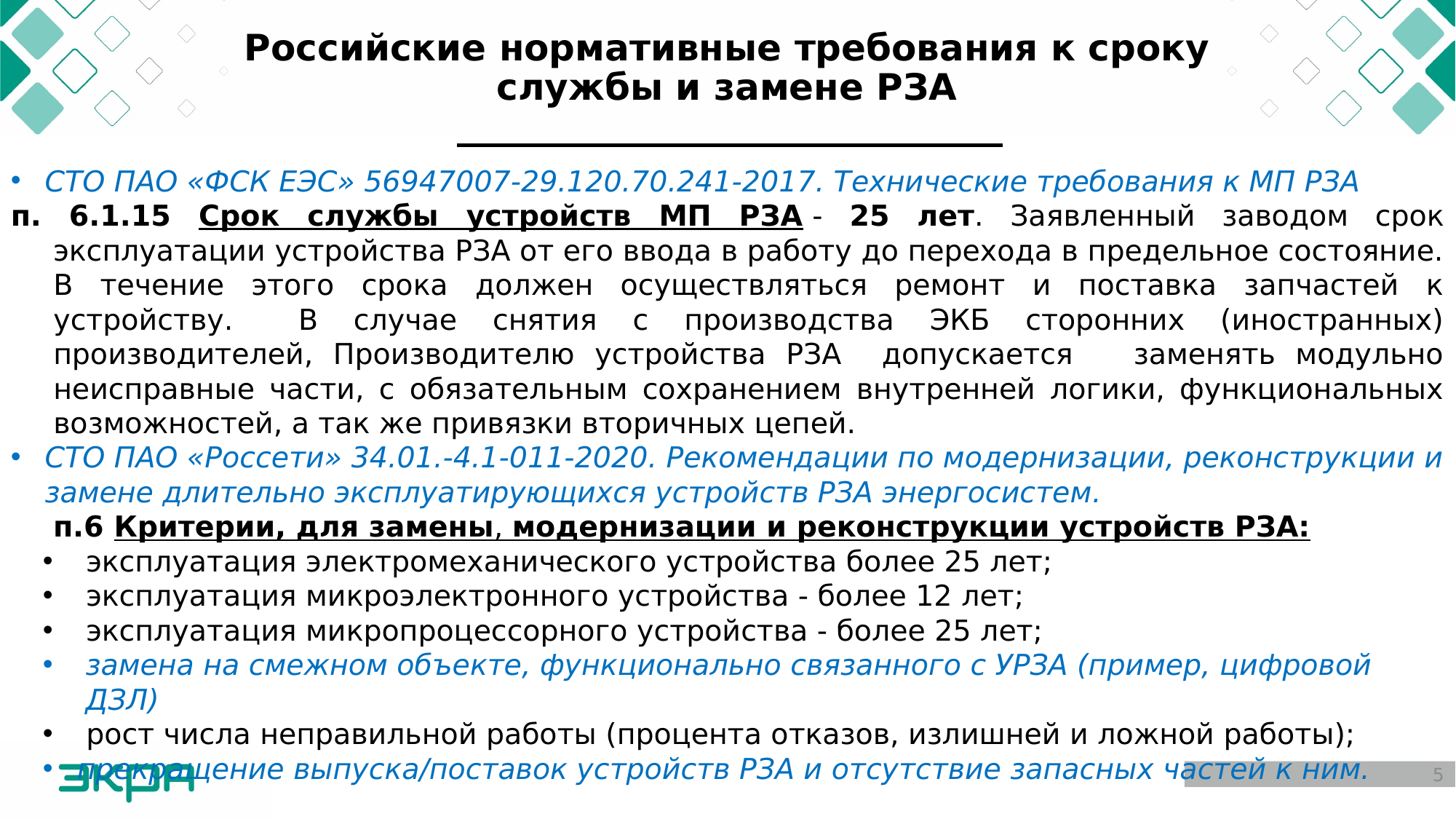

# Российские нормативные требования к сроку службы и замене РЗА
СТО ПАО «ФСК ЕЭС» 56947007-29.120.70.241-2017. Технические требования к МП РЗА
п. 6.1.15 Срок службы устройств МП РЗА - 25 лет. Заявленный заводом срок эксплуатации устройства РЗА от его ввода в работу до перехода в предельное состояние. В течение этого срока должен осуществляться ремонт и поставка запчастей к устройству. 	В случае снятия с производства ЭКБ сторонних (иностранных) производителей, Производителю устройства РЗА  допускается   заменять модульно неисправные части, с обязательным сохранением внутренней логики, функциональных возможностей, а так же привязки вторичных цепей.
СТО ПАО «Россети» 34.01.-4.1-011-2020. Рекомендации по модернизации, реконструкции и замене длительно эксплуатирующихся устройств РЗА энергосистем.
п.6 Критерии, для замены, модернизации и реконструкции устройств РЗА:
 эксплуатация электромеханического устройства более 25 лет;
 эксплуатация микроэлектронного устройства - более 12 лет;
 эксплуатация микропроцессорного устройства - более 25 лет;
замена на смежном объекте, функционально связанного с УРЗА (пример, цифровой ДЗЛ)
 рост числа неправильной работы (процента отказов, излишней и ложной работы);
прекращение выпуска/поставок устройств РЗА и отсутствие запасных частей к ним.
5